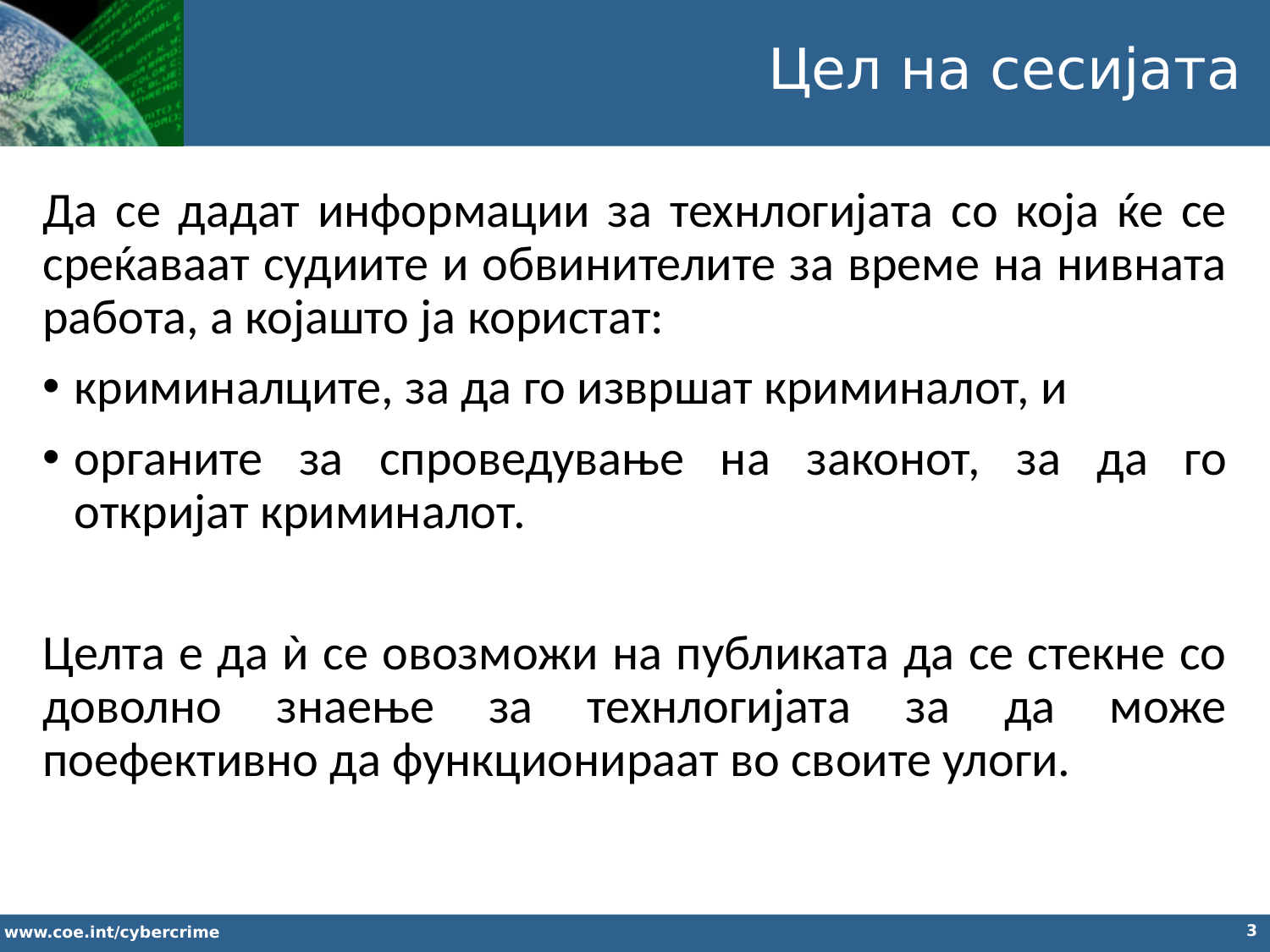

Цел на сесијата
Да се дадат информации за технлогијата со која ќе се среќаваат судиите и обвинителите за време на нивната работа, а којашто ја користат:
криминалците, за да го извршат криминалот, и
органите за спроведување на законот, за да го откријат криминалот.

Целта е да ѝ се овозможи на публиката да се стекне со доволно знаење за технлогијата за да може поефективно да функционираат во своите улоги.